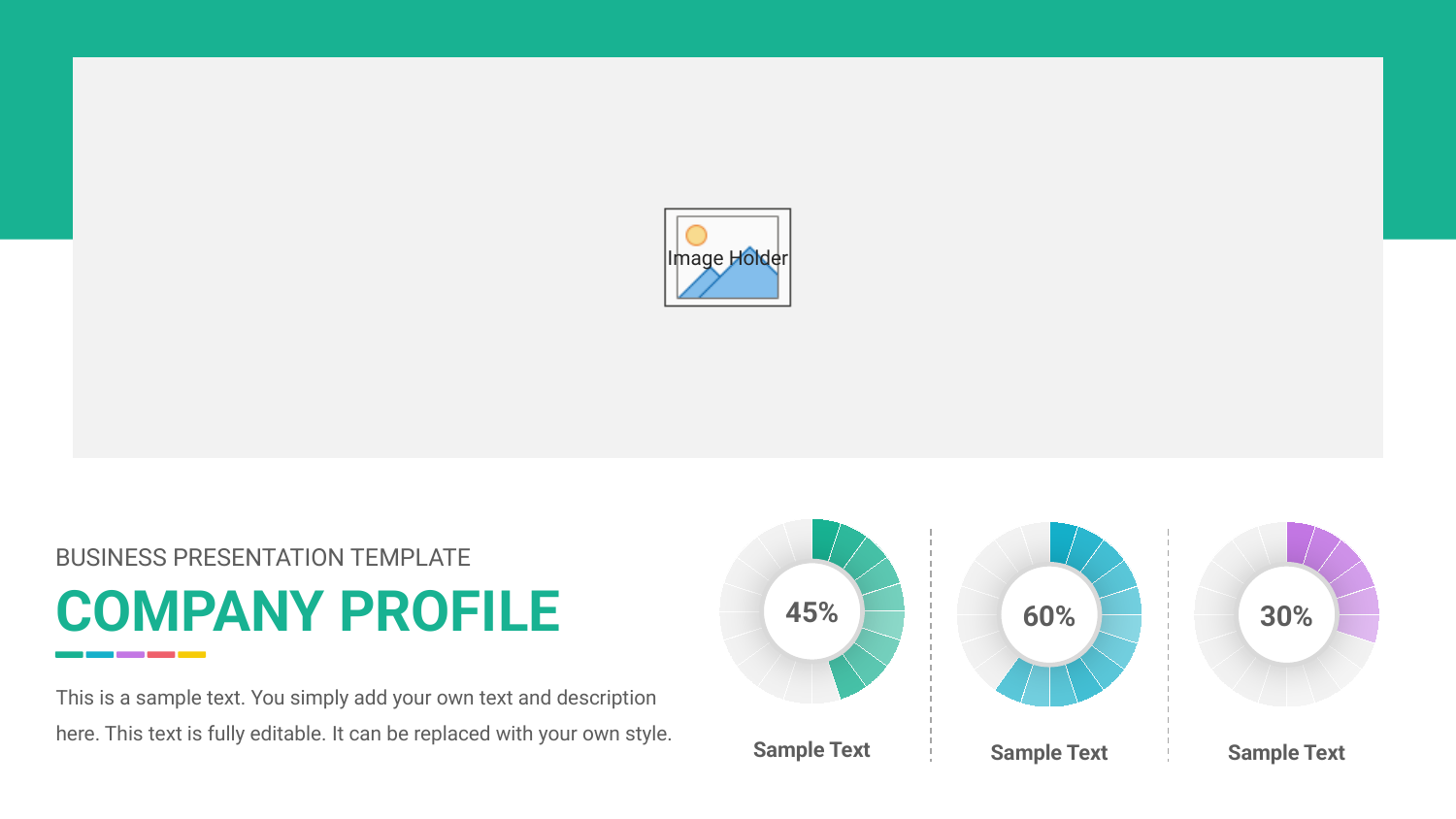

45%

60%

30%
BUSINESS PRESENTATION TEMPLATE
COMPANY PROFILE

This is a sample text. You simply add your own text and description here. This text is fully editable. It can be replaced with your own style.
Sample Text
Sample Text
Sample Text